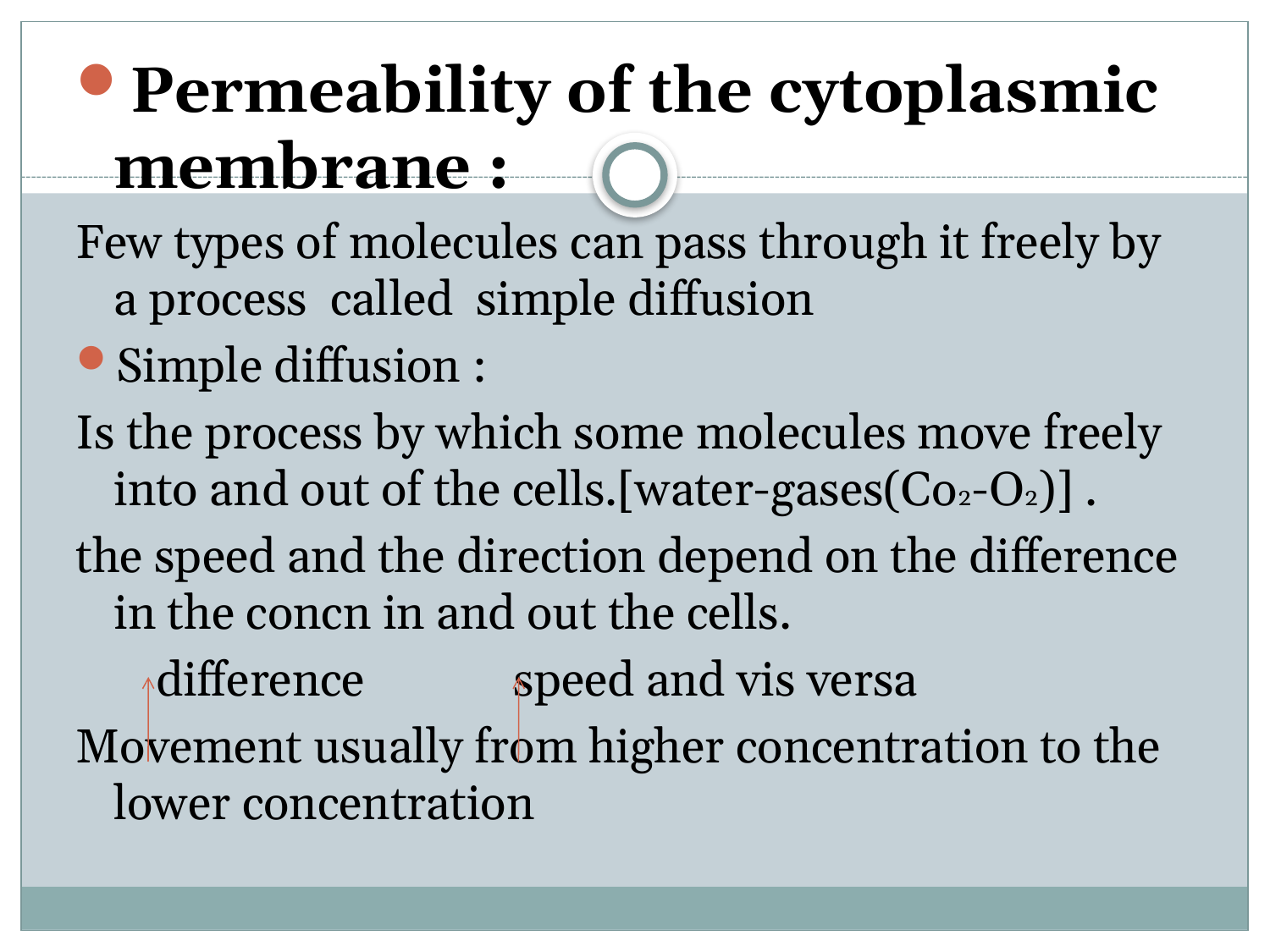

#
Permeability of the cytoplasmic membrane :
Few types of molecules can pass through it freely by a process  called  simple diffusion
Simple diffusion :
Is the process by which some molecules move freely into and out of the cells.[water-gases(Co2-O2)] .
the speed and the direction depend on the difference in the concn in and out the cells.
       difference             speed and vis versa
Movement usually from higher concentration to the lower concentration